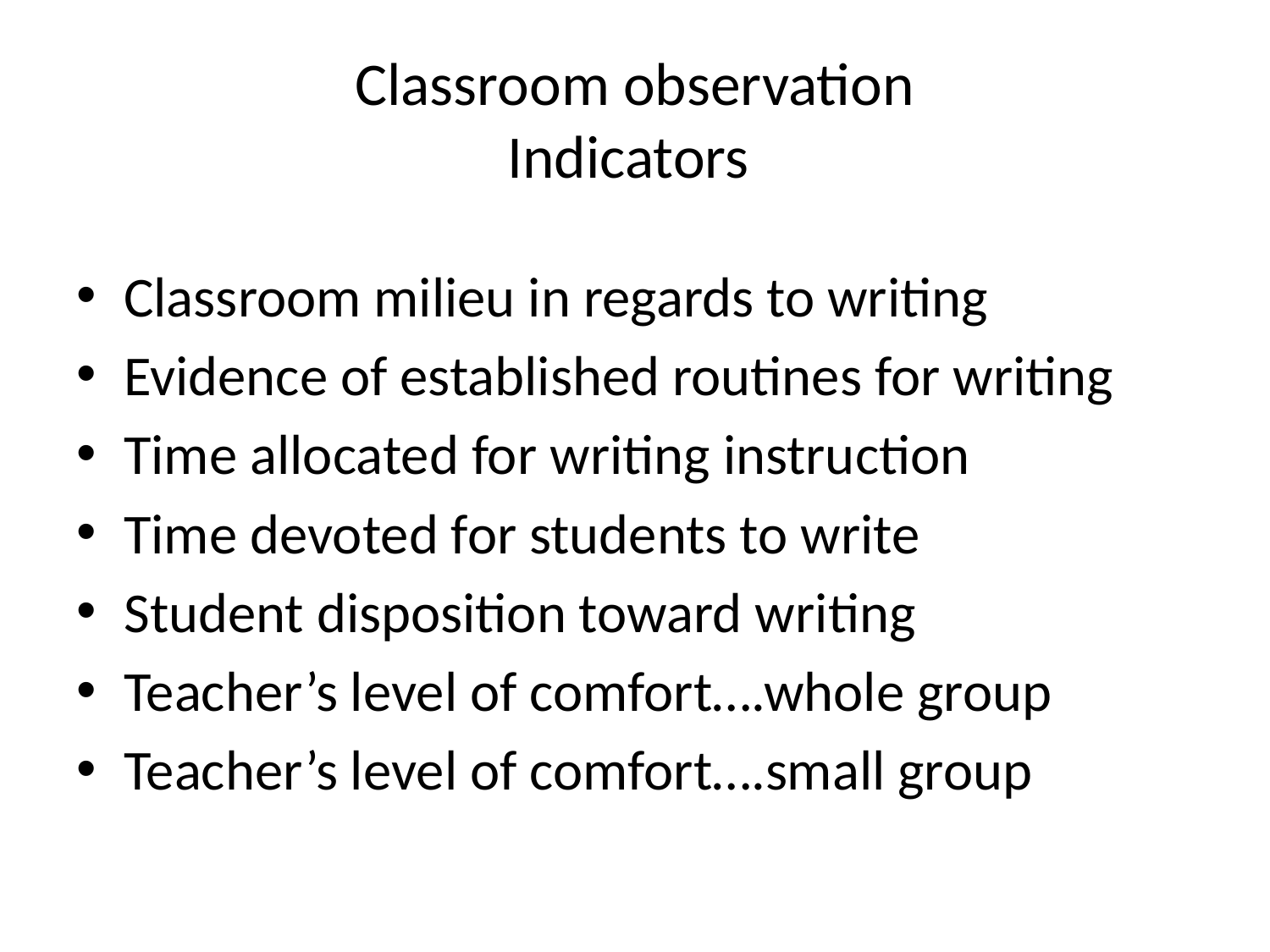

# Classroom observation Indicators
Classroom milieu in regards to writing
Evidence of established routines for writing
Time allocated for writing instruction
Time devoted for students to write
Student disposition toward writing
Teacher’s level of comfort….whole group
Teacher’s level of comfort….small group